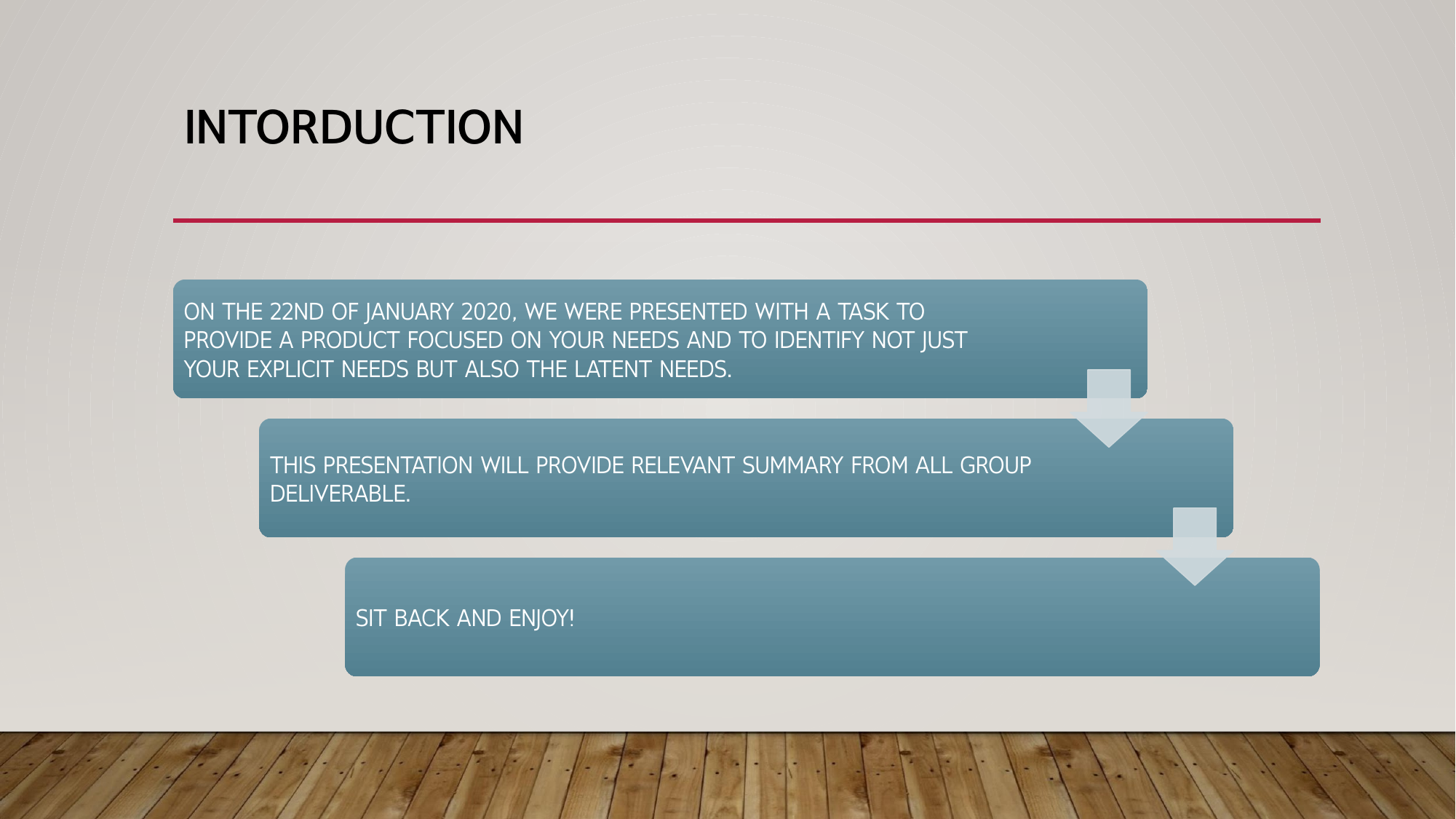

# INTORDUCTION

ON THE 22N​D OF JANUARY 2020, WE WERE PRESENTED WITH A TASK TO PROVIDE A PRODUCT FOCUSED ON YOUR NEEDS AND TO IDENTIFY NOT JUST YOUR EXPLICIT NEEDS BUT ALSO THE LATENT NEEDS.

THIS PRESENTATION WILL PROVIDE RELEVANT SUMMARY FROM ALL GROUP DELIVERABLE.

​SIT BACK AND ENJOY!